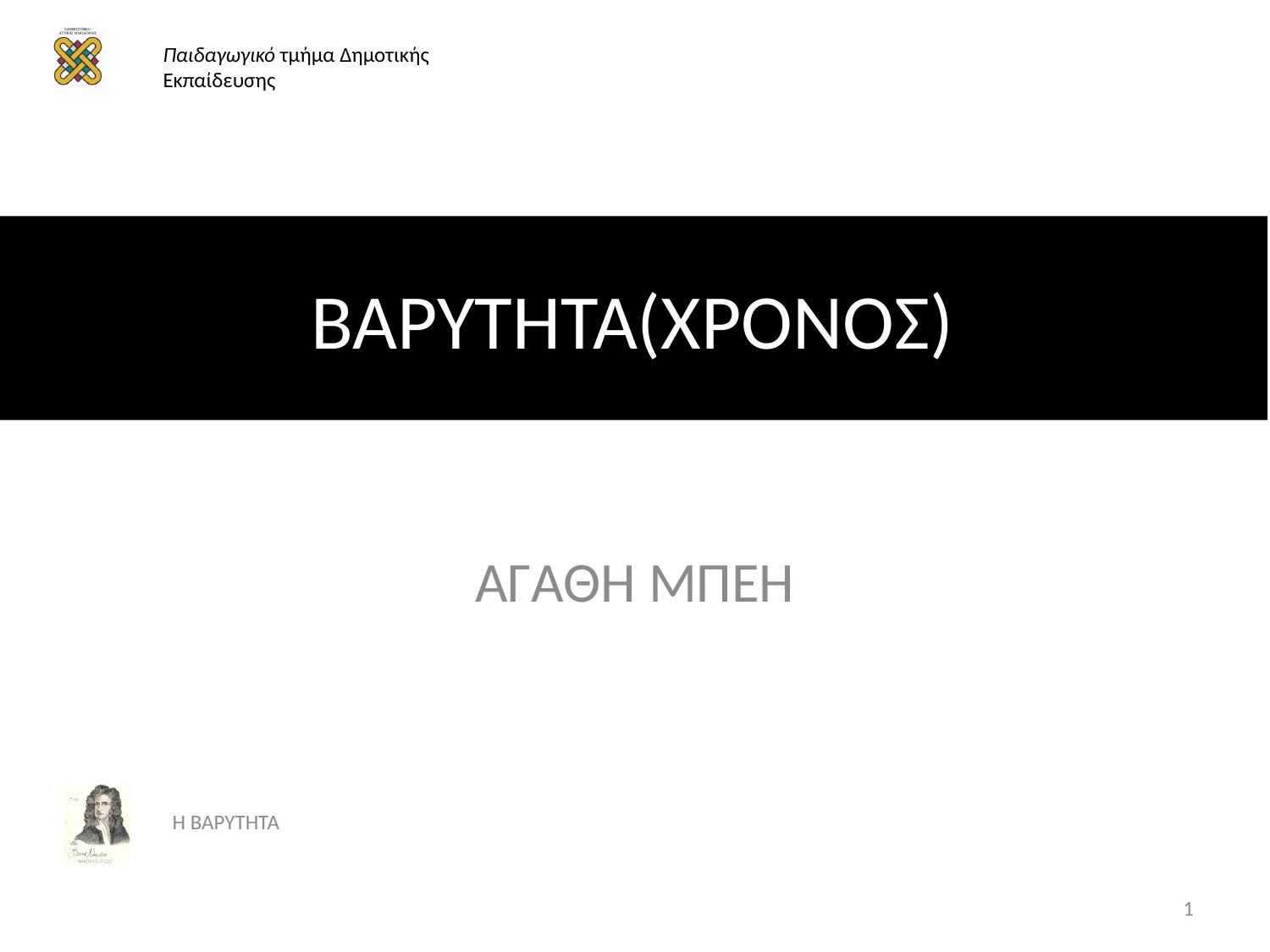

# ΒΑΡΥΤΗΤΑ(ΧΡΟΝΟΣ)
ΑΓΑΘΗ ΜΠΕΗ
Η ΒΑΡΥΤΗΤΑ
1